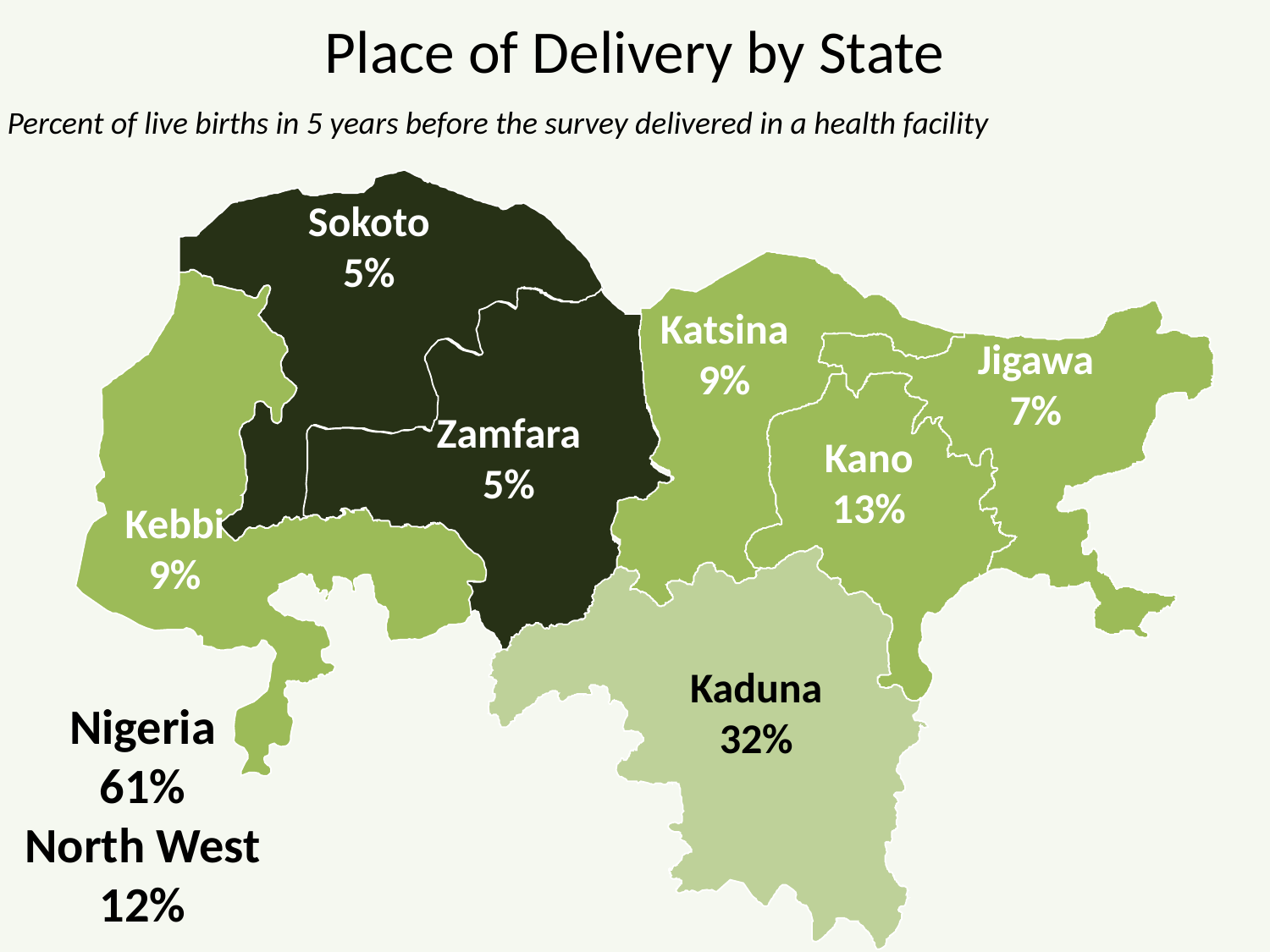

# Place of Delivery by State

Percent of live births in 5 years before the survey delivered in a health facility

Sokoto
5%
Katsina
9%
Jigawa
7%
Zamfara
5%
Kano
13%
Kebbi
9%
Kaduna
32%
Nigeria
61%
North West
12%